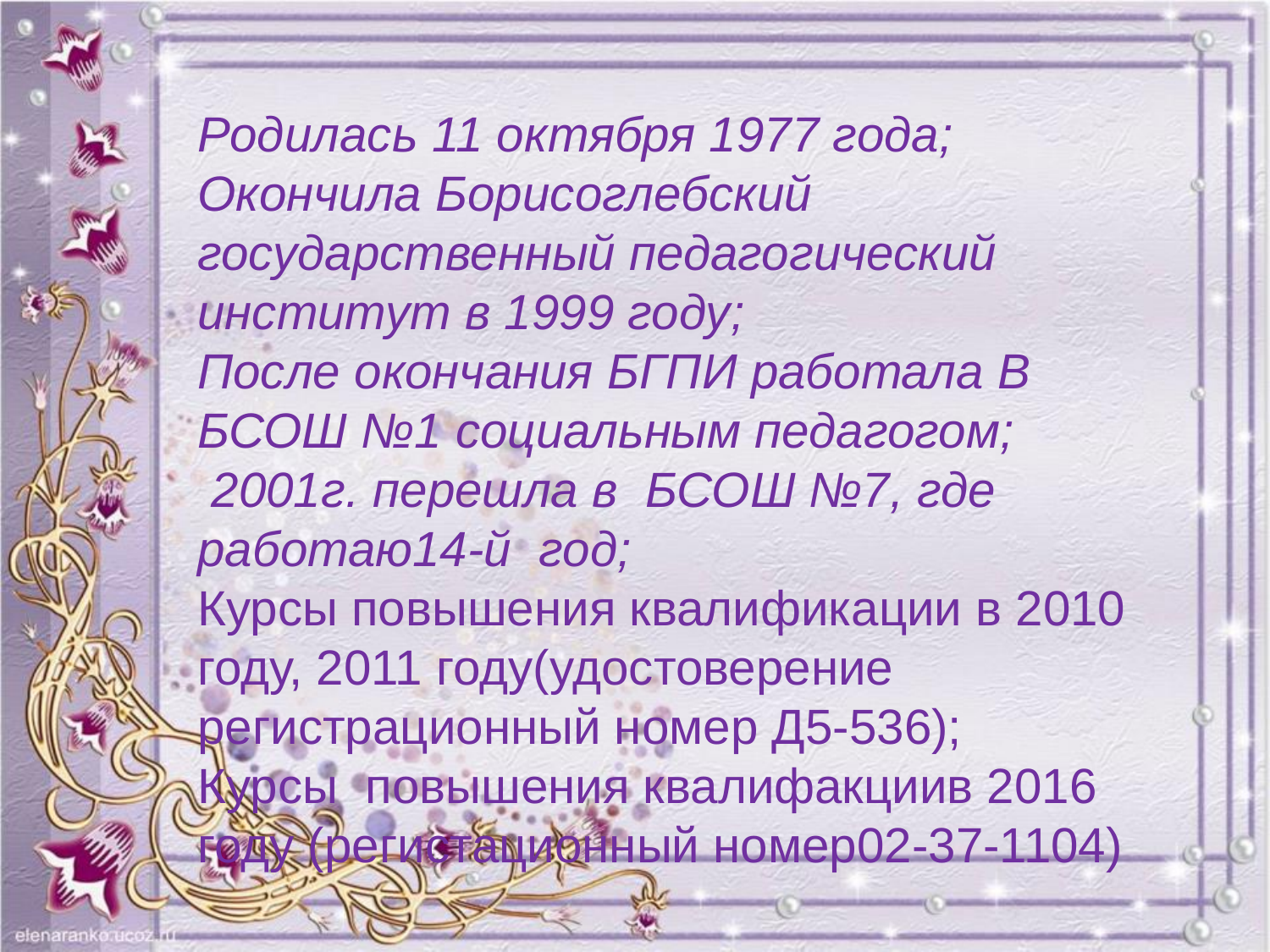

Родилась 11 октября 1977 года;
Окончила Борисоглебский государственный педагогический институт в 1999 году;
После окончания БГПИ работала В БСОШ №1 социальным педагогом;
 2001г. перешла в  БСОШ №7, где работаю14-й  год;
Курсы повышения квалификации в 2010 году, 2011 году(удостоверение регистрационный номер Д5-536);
Курсы  повышения квалифакциив 2016 году (регистационный номер02-37-1104)